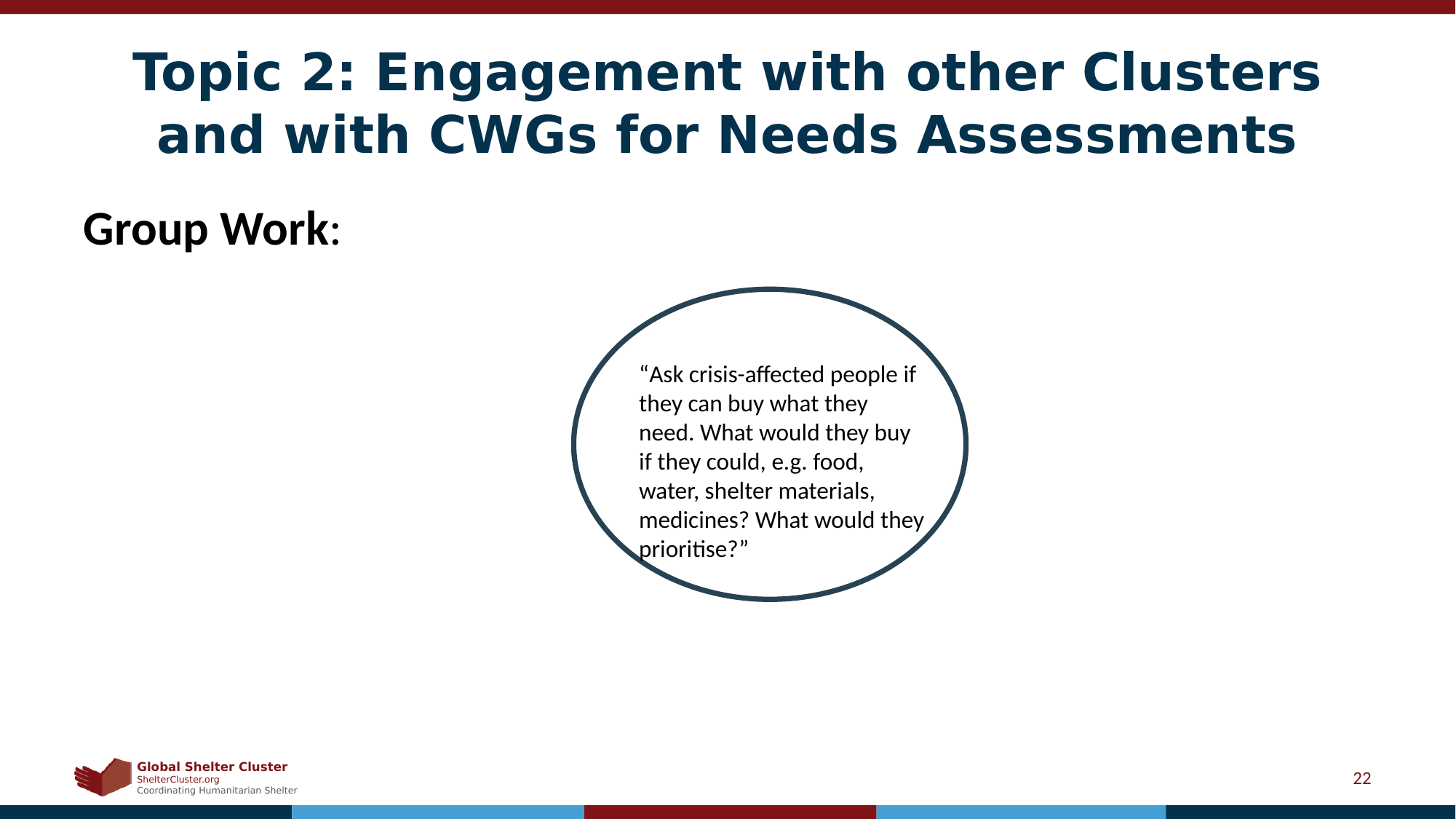

# Topic 2: Engagement with other Clusters and with CWGs for Needs Assessments
Group Work:

“Ask crisis-affected people if they can buy what they need. What would they buy if they could, e.g. food, water, shelter materials, medicines? What would they prioritise?”
22